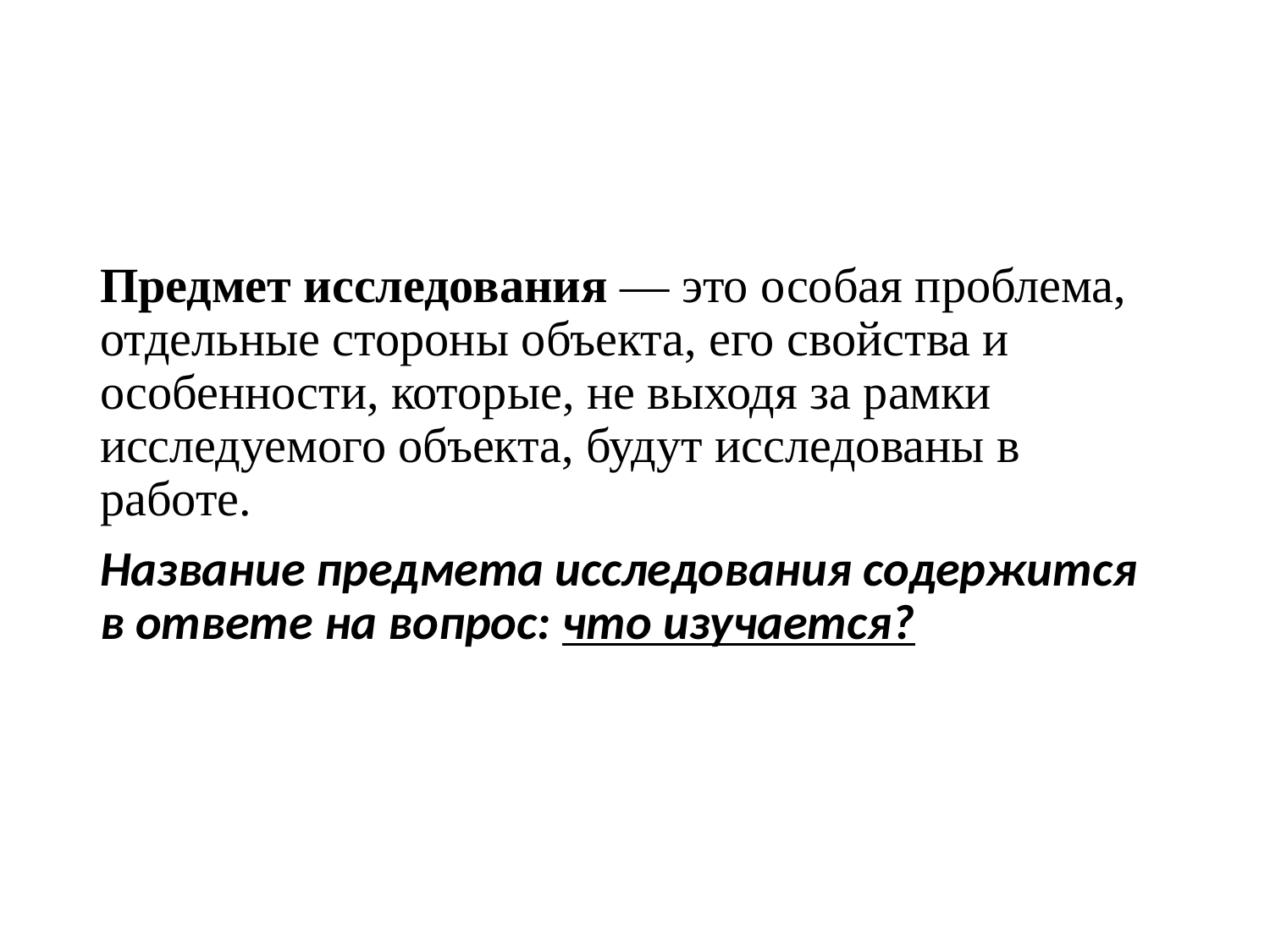

Предмет исследования — это особая проблема, отдельные стороны объекта, его свойства и особенности, которые, не выходя за рамки исследуемого объекта, будут исследованы в работе.
Название предмета исследования содержится в ответе на вопрос: что изучается?